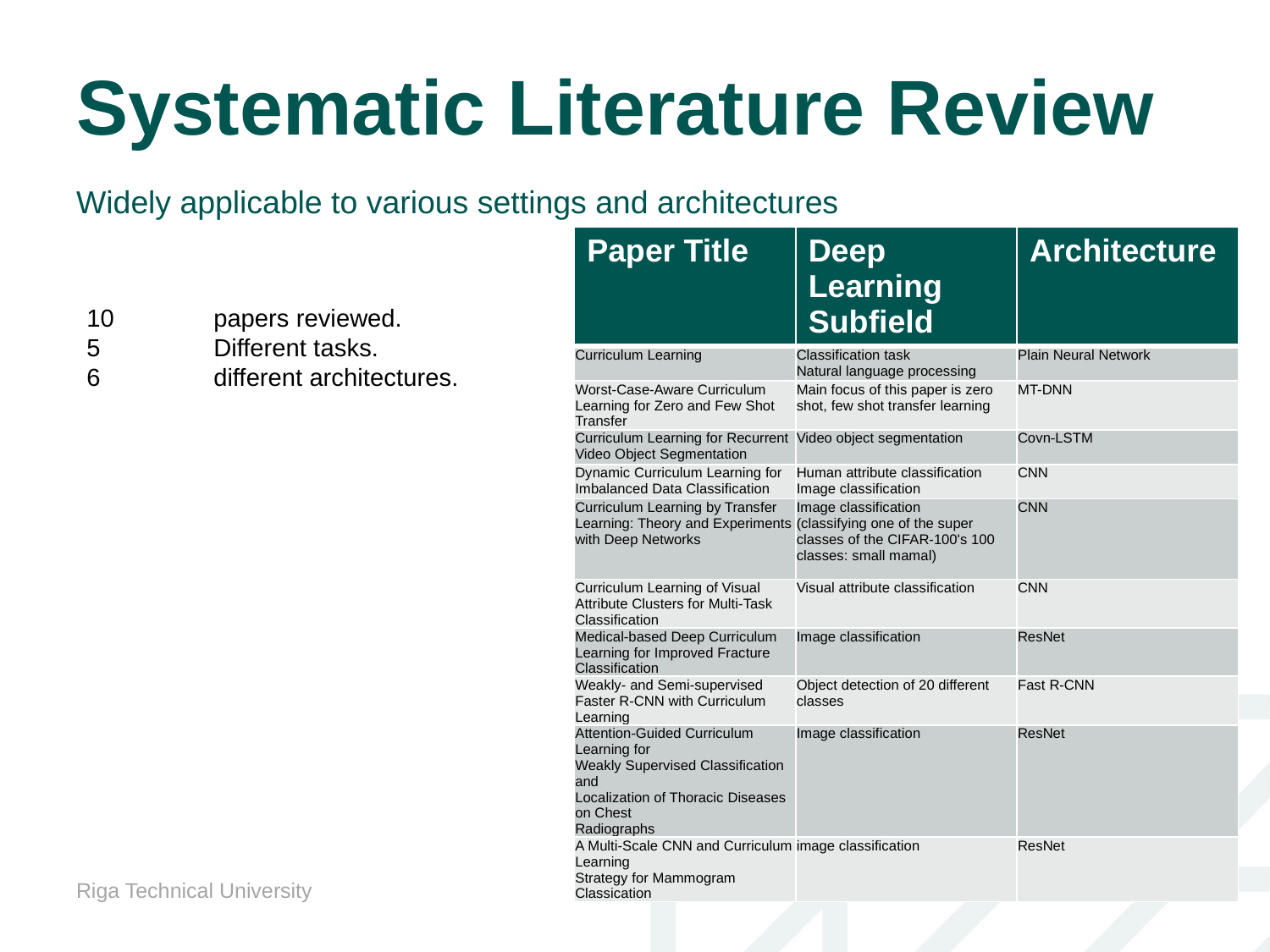

# Systematic Literature Review
Widely applicable to various settings and architectures
| Paper Title | Deep Learning Subfield | Architecture |
| --- | --- | --- |
| Curriculum Learning | Classification task Natural language processing | Plain Neural Network |
| Worst-Case-Aware Curriculum Learning for Zero and Few Shot Transfer | Main focus of this paper is zero shot, few shot transfer learning | MT-DNN |
| Curriculum Learning for Recurrent Video Object Segmentation | Video object segmentation | Covn-LSTM |
| Dynamic Curriculum Learning for Imbalanced Data Classification | Human attribute classification Image classification | CNN |
| Curriculum Learning by Transfer Learning: Theory and Experiments with Deep Networks | Image classification (classifying one of the super classes of the CIFAR-100's 100 classes: small mamal) | CNN |
| Curriculum Learning of Visual Attribute Clusters for Multi-Task Classification | Visual attribute classification | CNN |
| Medical-based Deep Curriculum Learning for Improved Fracture Classification | Image classification | ResNet |
| Weakly- and Semi-supervised Faster R-CNN with Curriculum Learning | Object detection of 20 different classes | Fast R-CNN |
| Attention-Guided Curriculum Learning for Weakly Supervised Classification and Localization of Thoracic Diseases on Chest Radiographs | Image classification | ResNet |
| A Multi-Scale CNN and Curriculum Learning Strategy for Mammogram Classication | image classification | ResNet |
10	papers reviewed.
5	Different tasks.
6	different architectures.
Riga Technical University